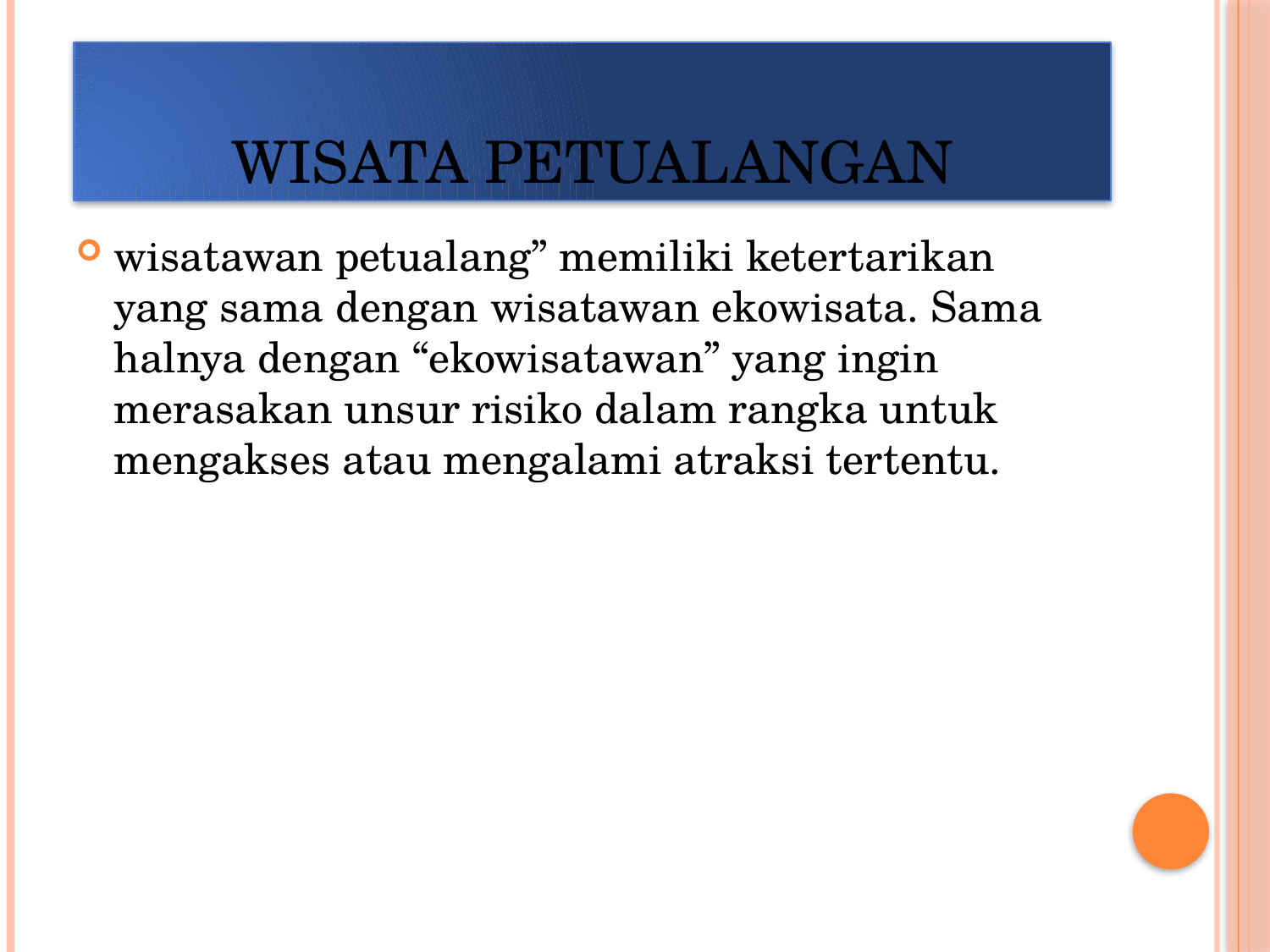

# Wisata Petualangan
wisatawan petualang” memiliki ketertarikan yang sama dengan wisatawan ekowisata. Sama halnya dengan “ekowisatawan” yang ingin merasakan unsur risiko dalam rangka untuk mengakses atau mengalami atraksi tertentu.